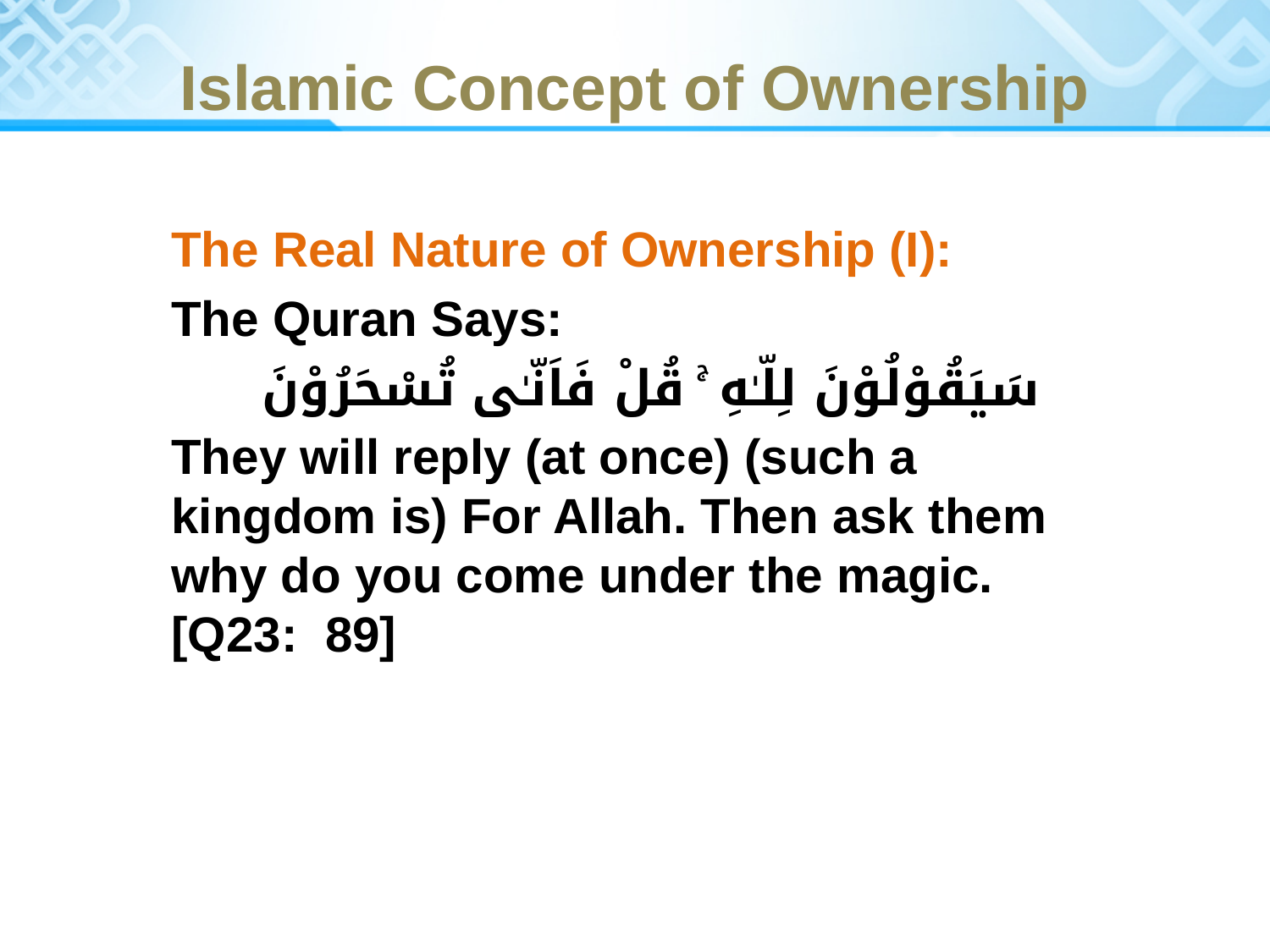

# Islamic Concept of Ownership

The Real Nature of Ownership (I):
The Quran Says:
سَيَقُوْلُوْنَ لِلّـٰهِ ۚ قُلْ فَاَنّـٰى تُسْحَرُوْنَ
They will reply (at once) (such a kingdom is) For Allah. Then ask them why do you come under the magic. [Q23:  89]